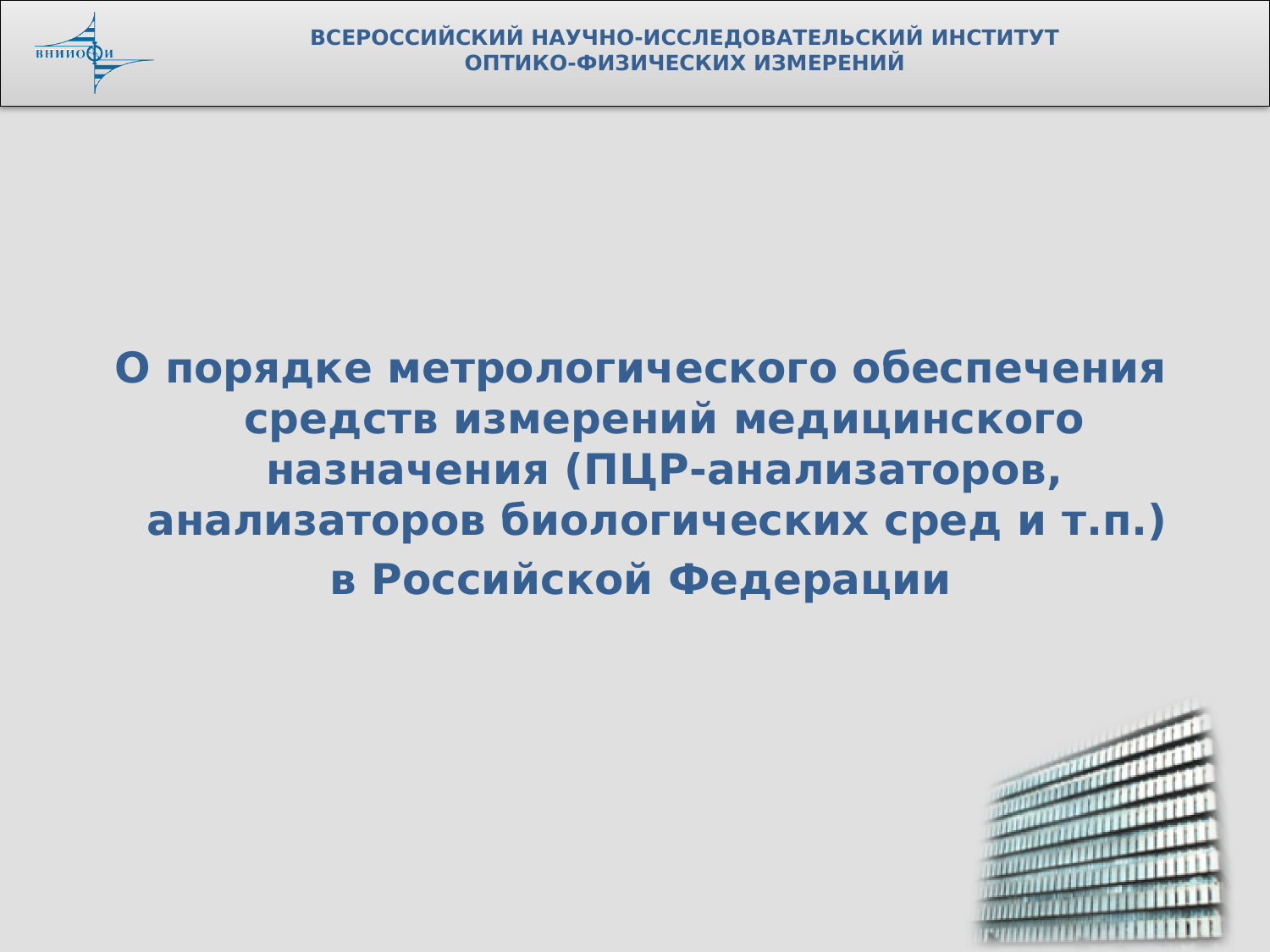

О порядке метрологического обеспечения средств измерений медицинского назначения (ПЦР-анализаторов, анализаторов биологических сред и т.п.)
в Российской Федерации